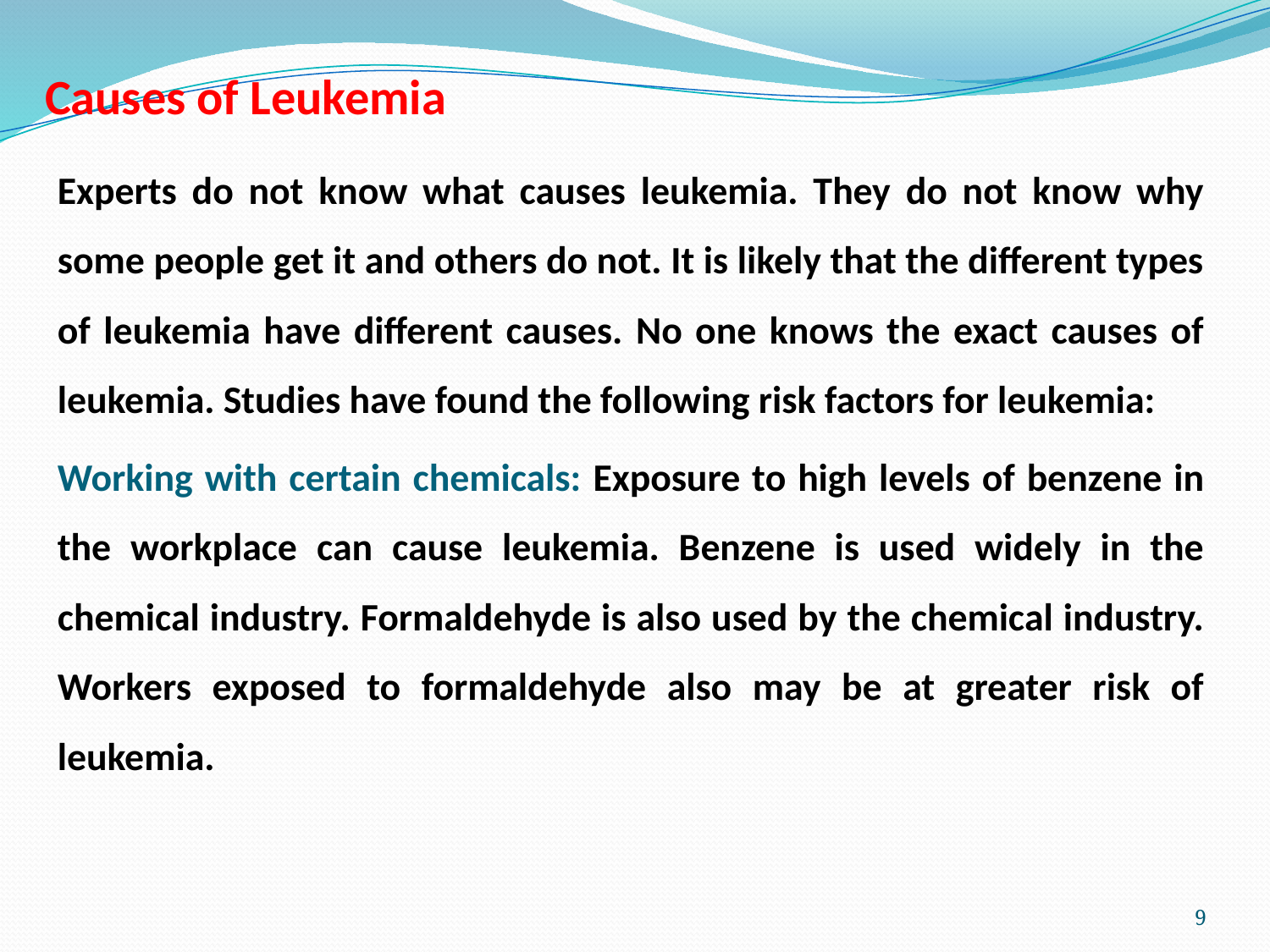

# Causes of Leukemia
Experts do not know what causes leukemia. They do not know why some people get it and others do not. It is likely that the different types of leukemia have different causes. No one knows the exact causes of leukemia. Studies have found the following risk factors for leukemia:
Working with certain chemicals: Exposure to high levels of benzene in the workplace can cause leukemia. Benzene is used widely in the chemical industry. Formaldehyde is also used by the chemical industry. Workers exposed to formaldehyde also may be at greater risk of leukemia.

9